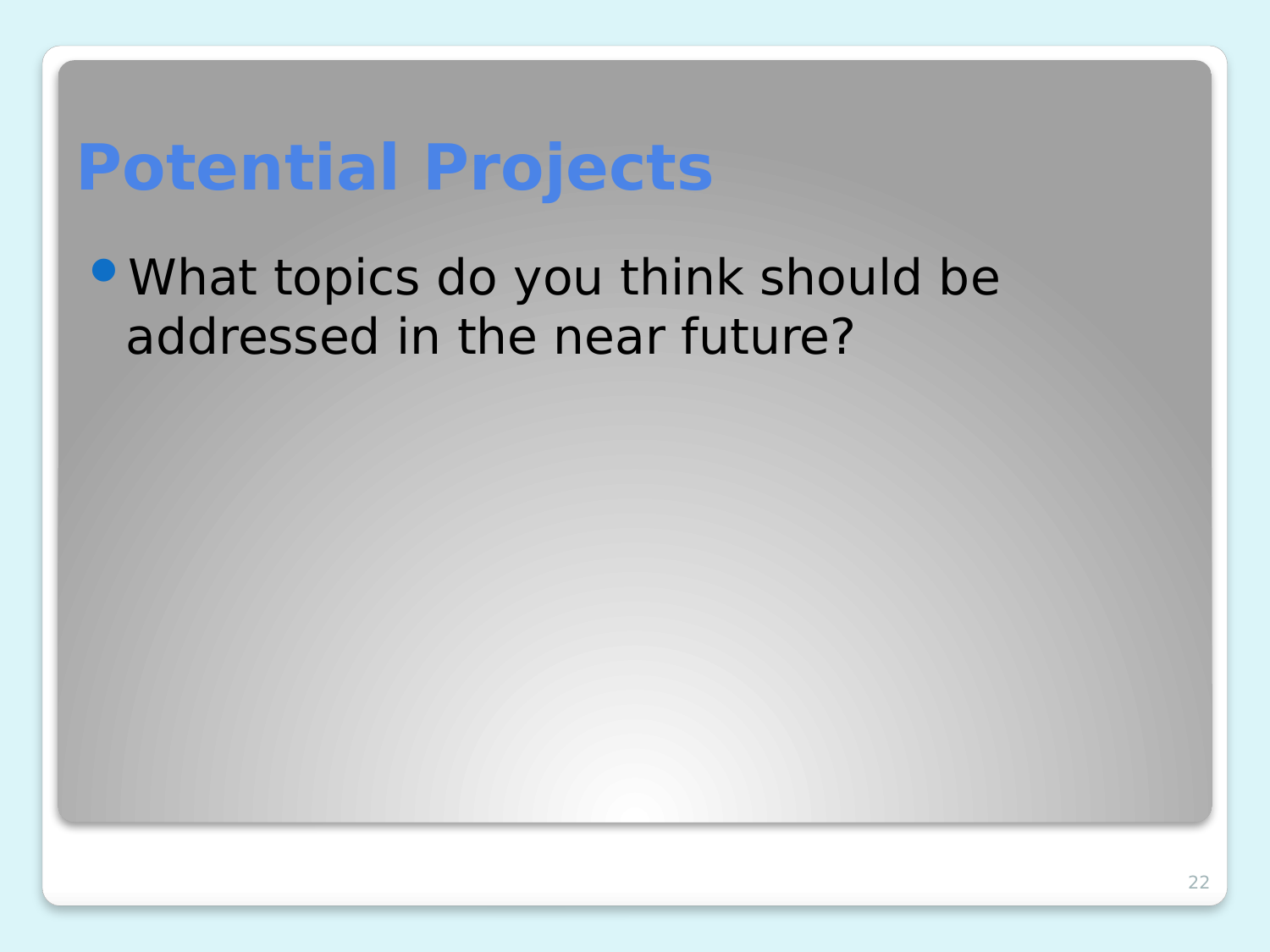

# Potential Projects
What topics do you think should be addressed in the near future?
22